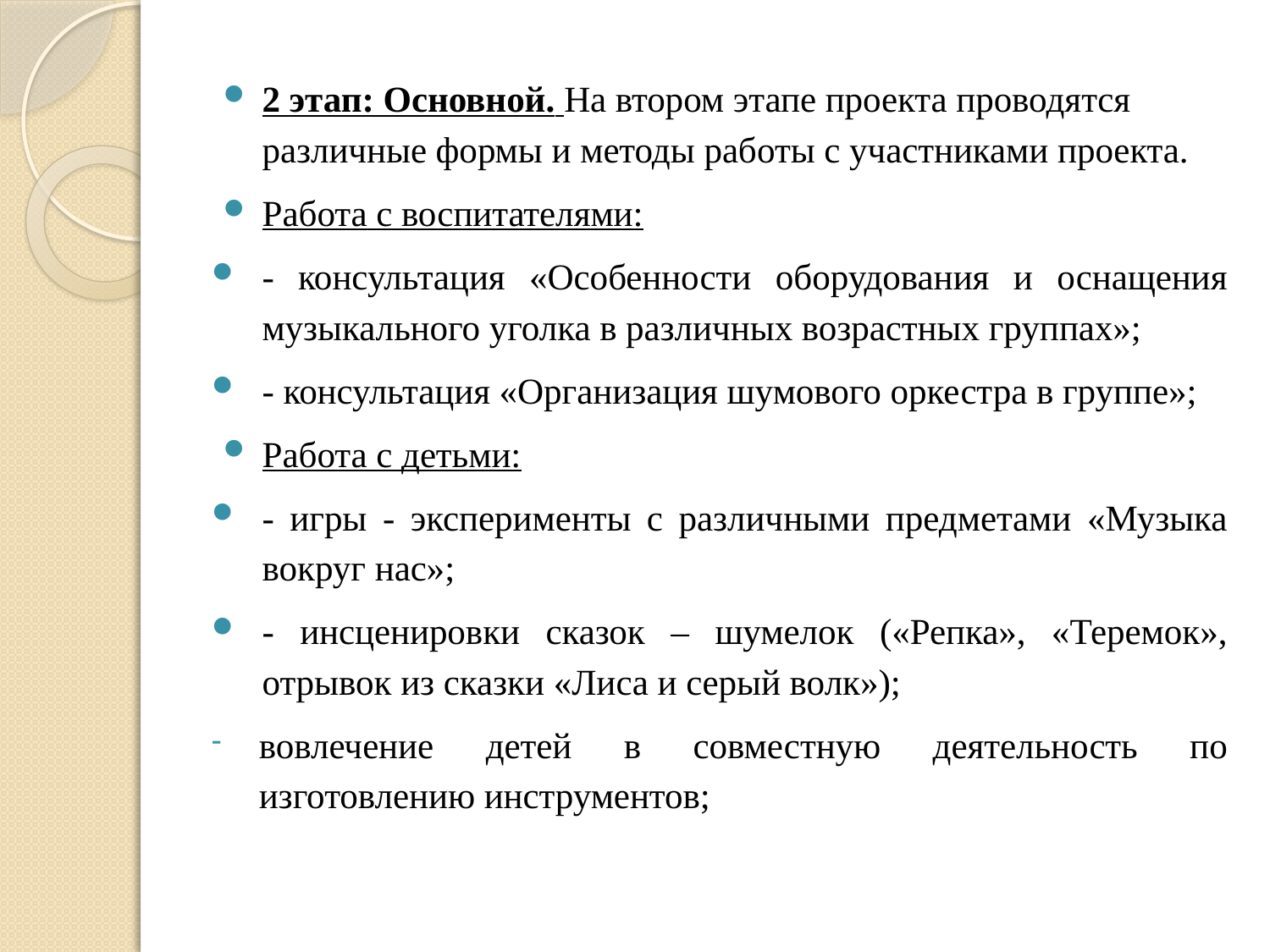

#

2 этап: Основной. На втором этапе проекта проводятся различные формы и методы работы с участниками проекта.
Работа с воспитателями:
- консультация «Особенности оборудования и оснащения музыкального уголка в различных возрастных группах»;
- консультация «Организация шумового оркестра в группе»;
Работа с детьми:
- игры - эксперименты с различными предметами «Музыка вокруг нас»;
- инсценировки сказок – шумелок («Репка», «Теремок», отрывок из сказки «Лиса и серый волк»);
вовлечение детей в совместную деятельность по изготовлению инструментов;